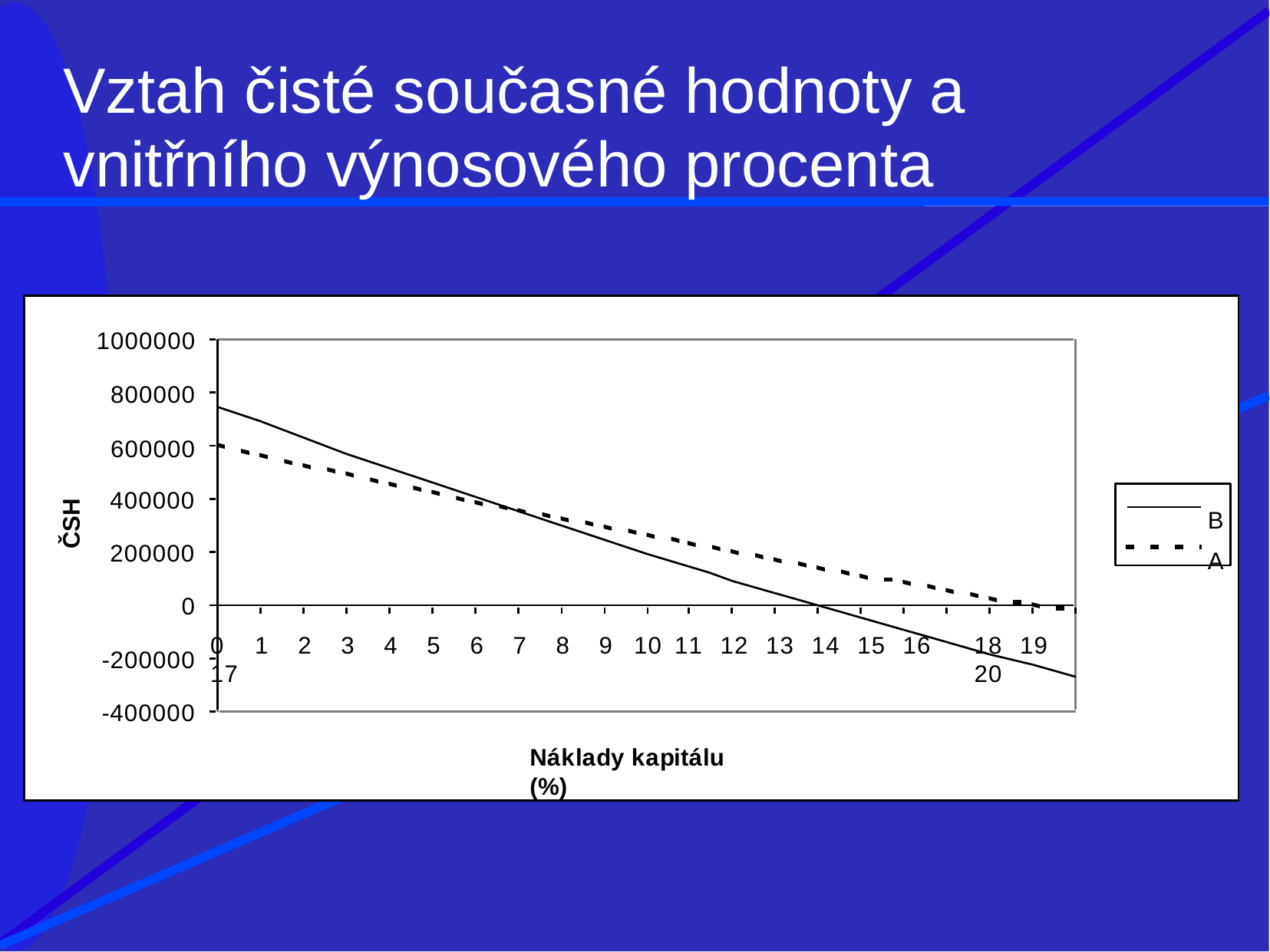

# Vztah čisté současné hodnoty a
vnitřního výnosového procenta

1000000

800000

600000

400000

B A

ČSH

200000

0

0	1	2	3	4	5	6	7	8	9	10  11   12   13   14   15   16   17
18   19   20

-200000

-400000
Náklady kapitálu (%)